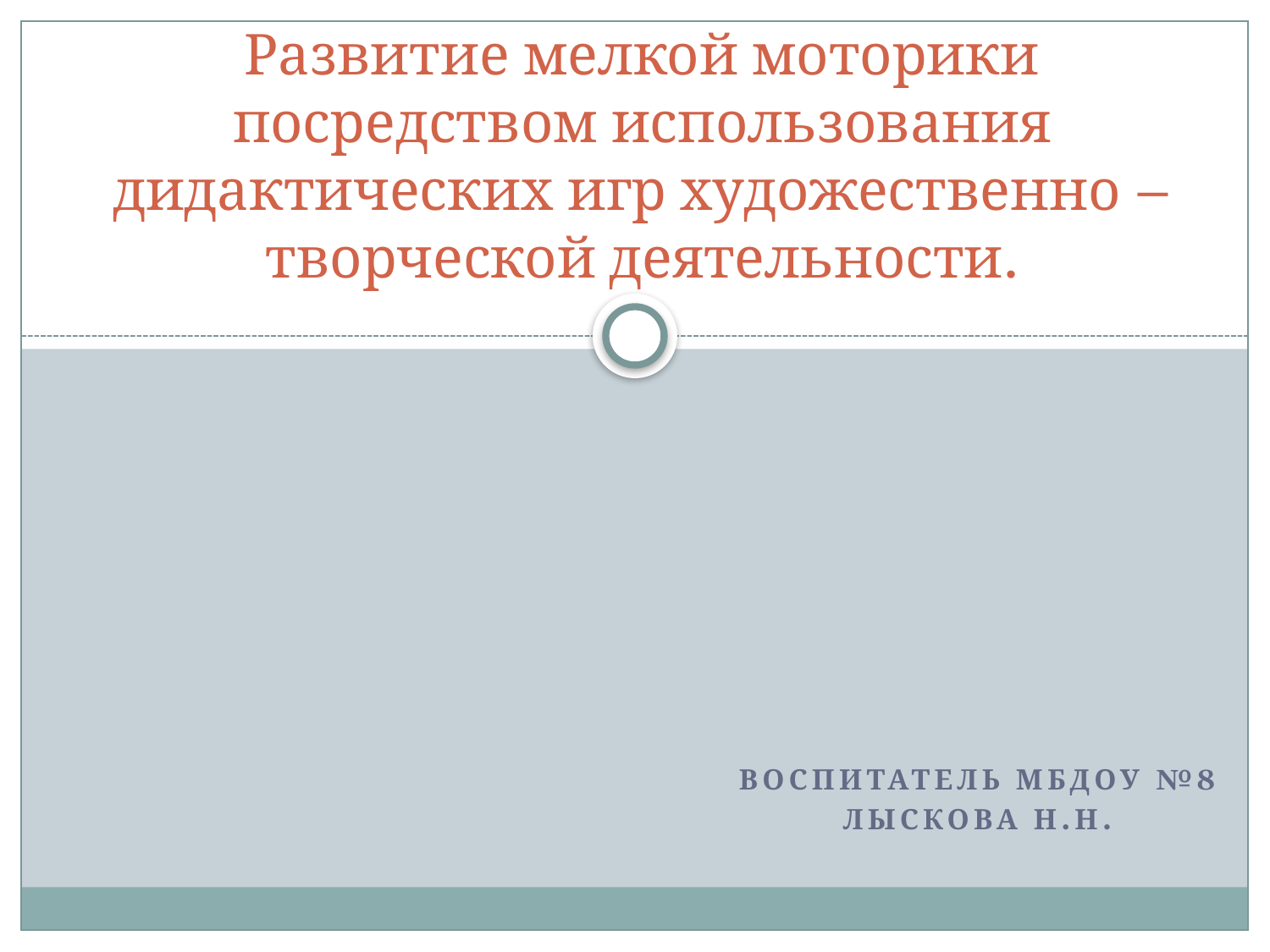

# Развитие мелкой моторики посредством использования дидактических игр художественно – творческой деятельности.
Воспитатель МБДОУ №8
Лыскова Н.Н.